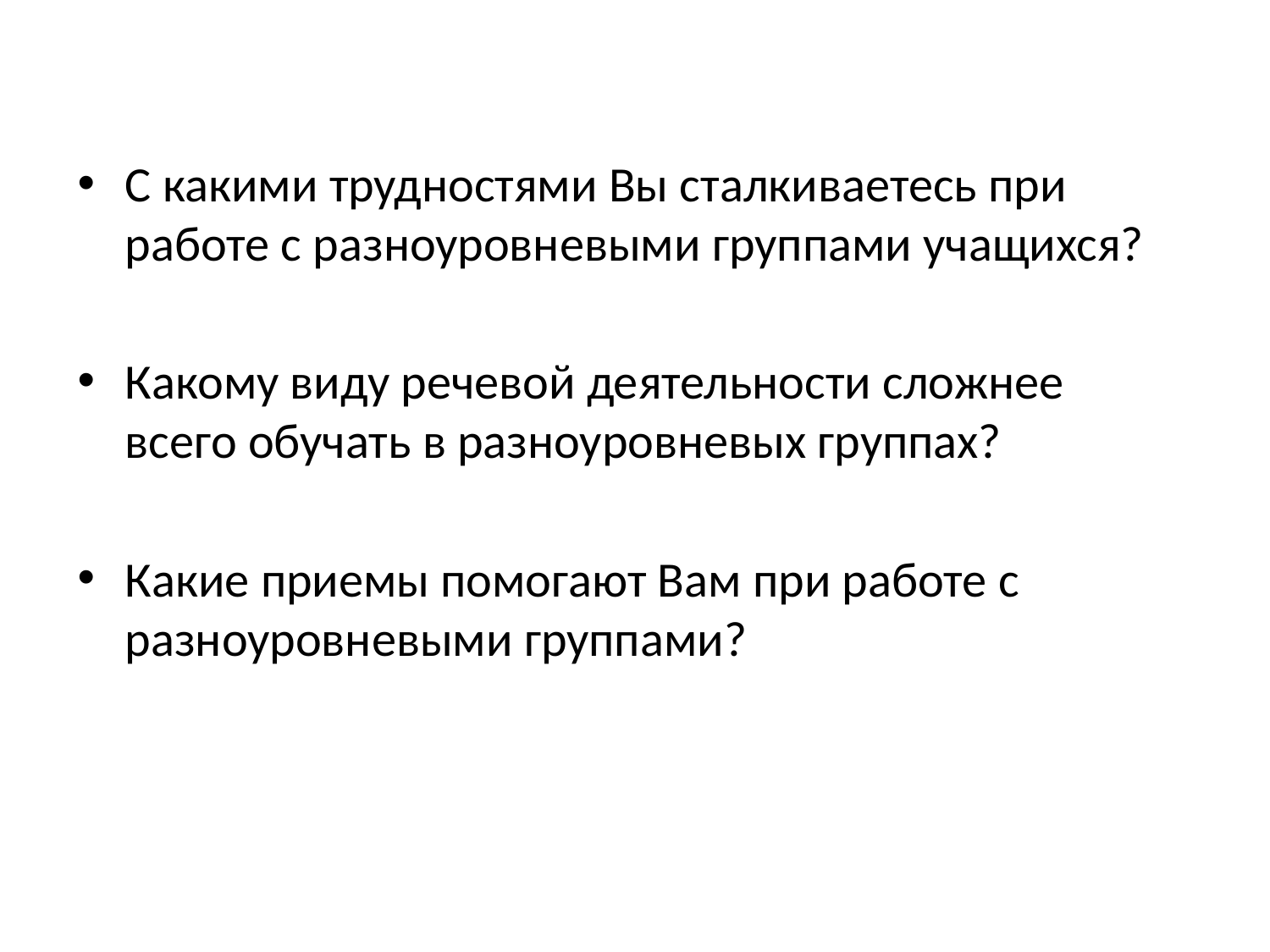

# Обсудим вместе:
С какими трудностями Вы сталкиваетесь при работе с разноуровневыми группами учащихся?

Какому виду речевой деятельности сложнее всего обучать в разноуровневых группах?

Какие приемы помогают Вам при работе с разноуровневыми группами?